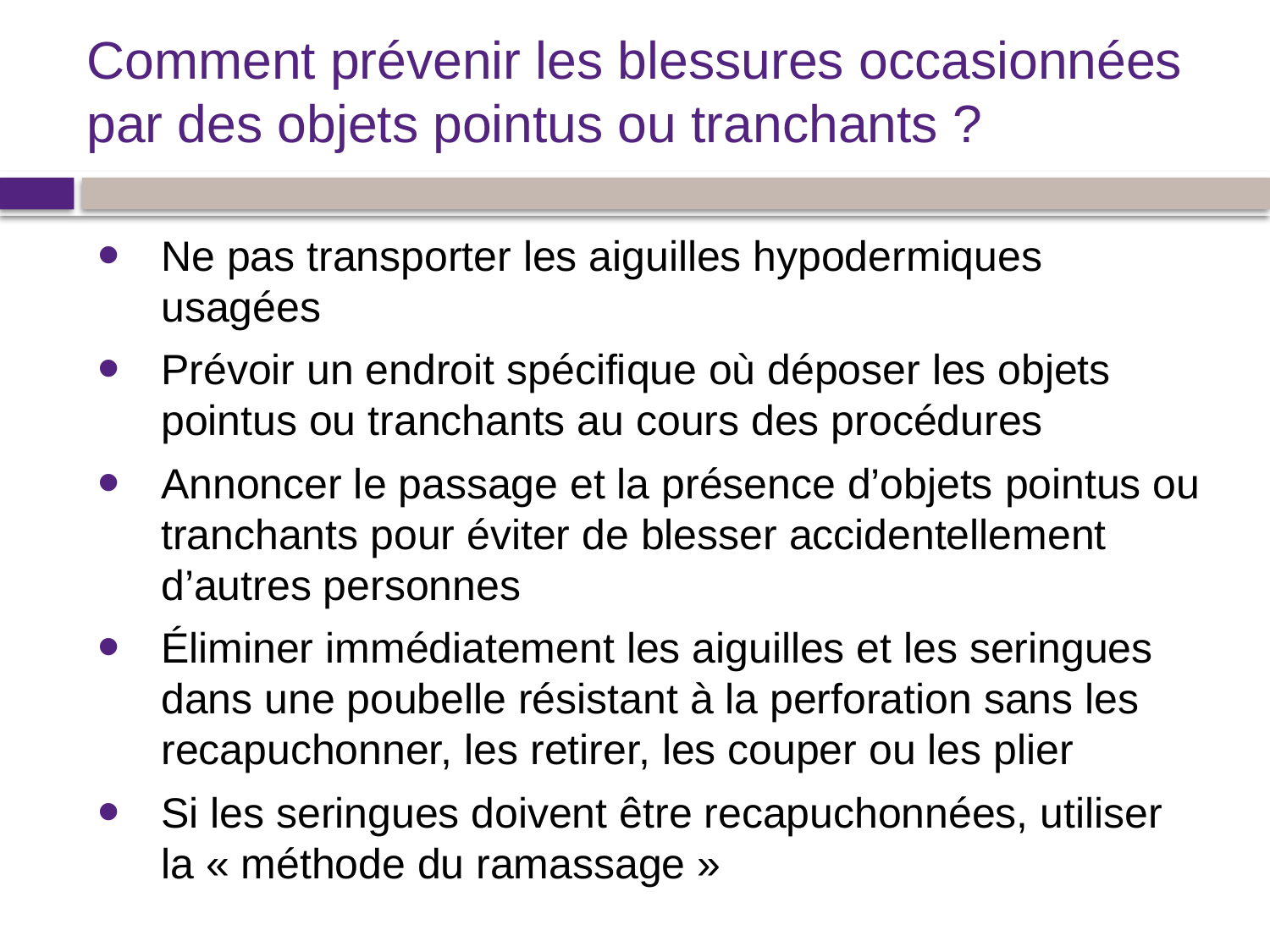

# Comment prévenir les blessures occasionnées par des objets pointus ou tranchants ?
Ne pas transporter les aiguilles hypodermiques usagées
Prévoir un endroit spécifique où déposer les objets pointus ou tranchants au cours des procédures
Annoncer le passage et la présence d’objets pointus ou tranchants pour éviter de blesser accidentellement d’autres personnes
Éliminer immédiatement les aiguilles et les seringues dans une poubelle résistant à la perforation sans les recapuchonner, les retirer, les couper ou les plier
Si les seringues doivent être recapuchonnées, utiliser la « méthode du ramassage »